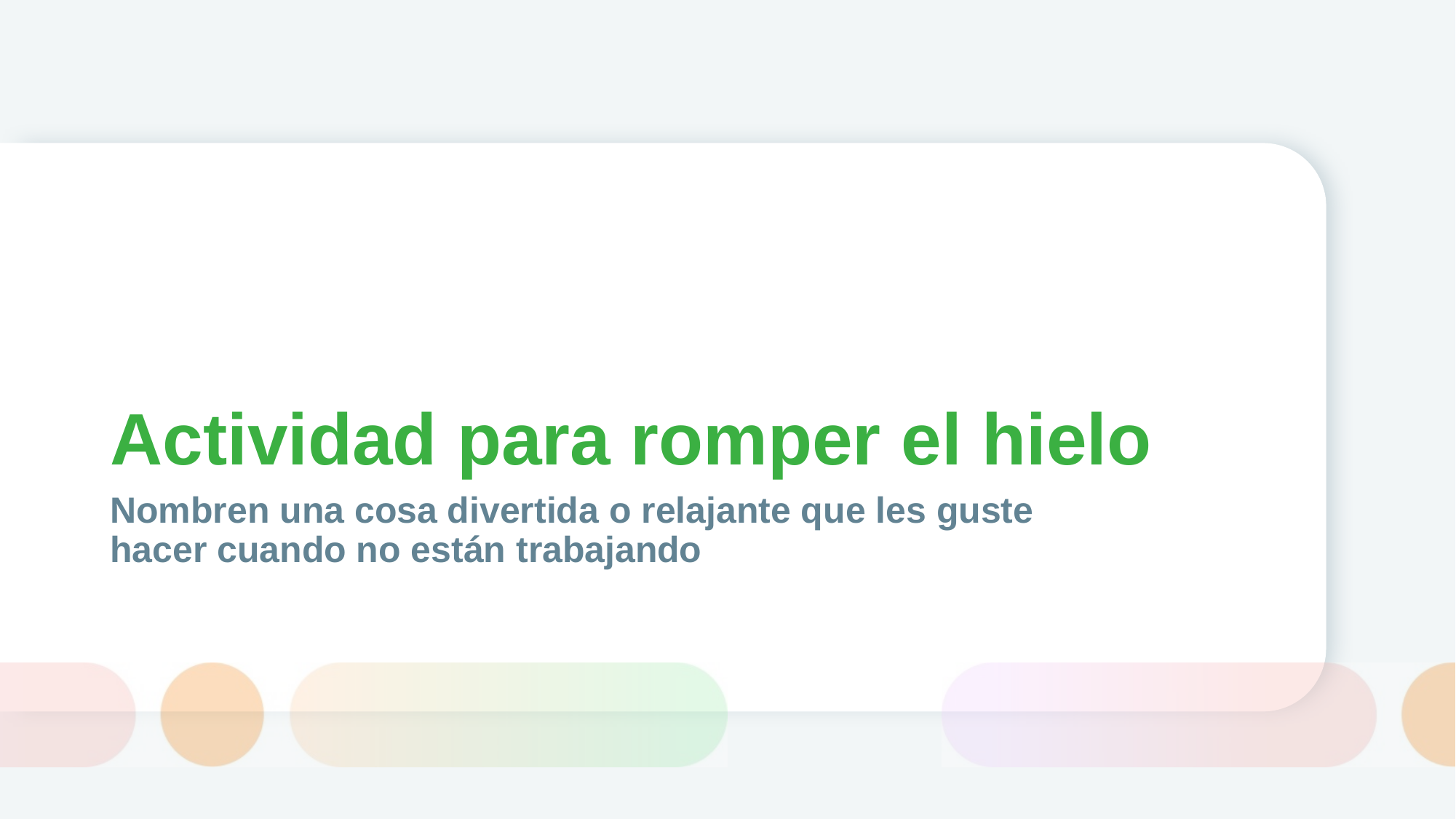

# Actividad para romper el hielo
Nombren una cosa divertida o relajante que les guste hacer cuando no están trabajando